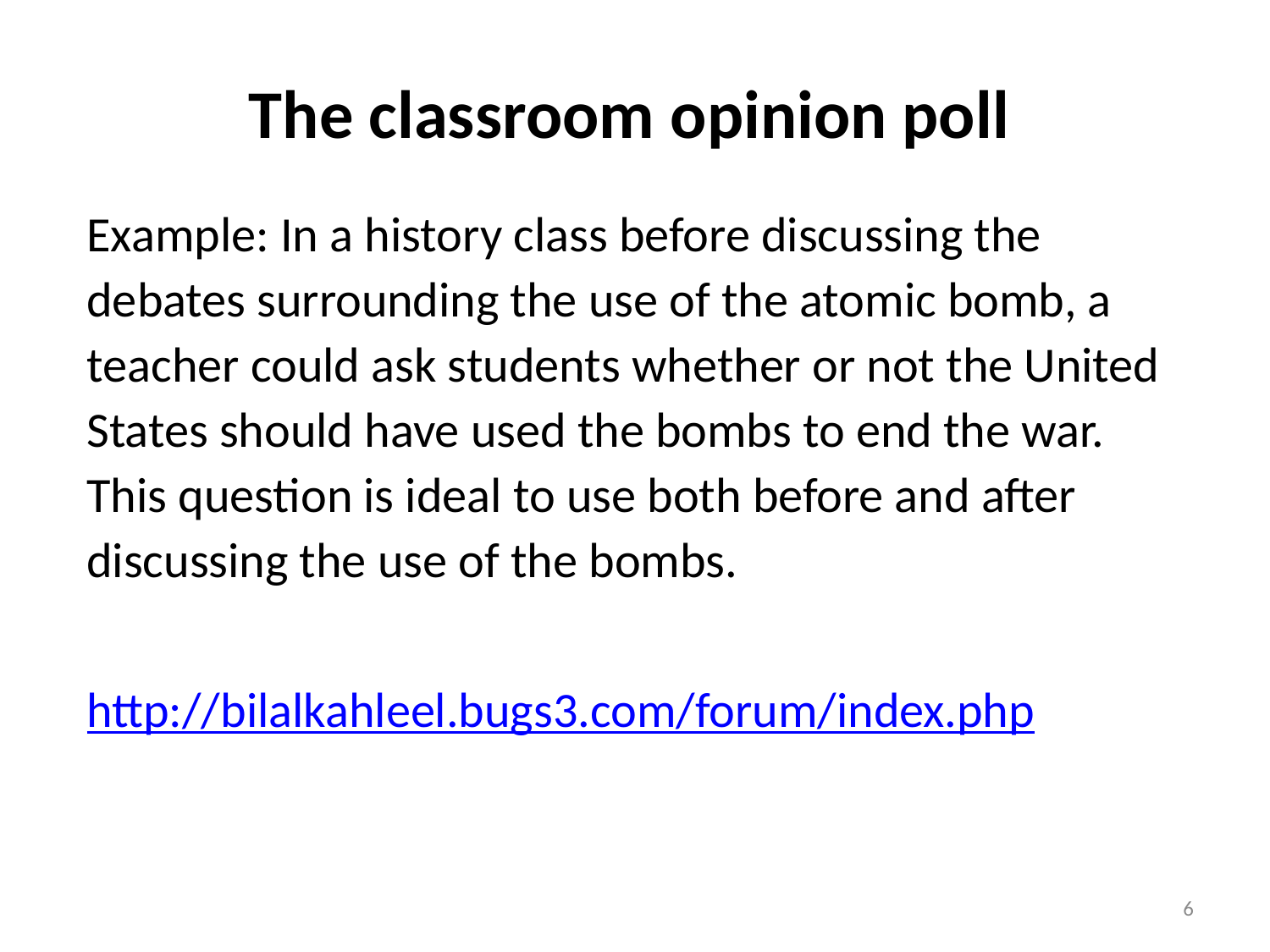

# The classroom opinion poll
Example: In a history class before discussing the debates surrounding the use of the atomic bomb, a teacher could ask students whether or not the United States should have used the bombs to end the war. This question is ideal to use both before and after discussing the use of the bombs.

http://bilalkahleel.bugs3.com/forum/index.php

6